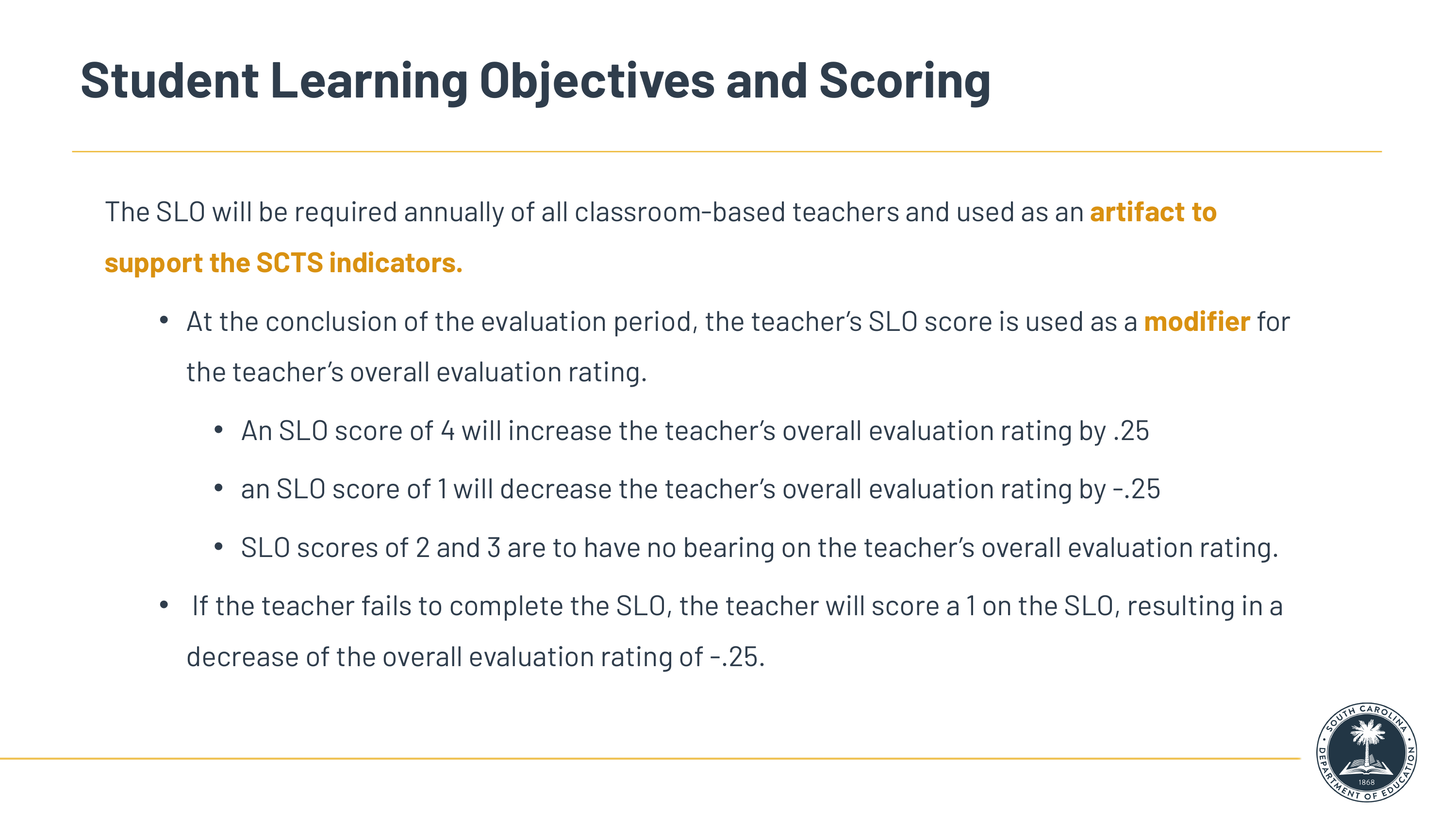

# Student Learning Objectives and Scoring
The SLO will be required annually of all classroom-based teachers and used as an artifact to support the SCTS indicators.
At the conclusion of the evaluation period, the teacher’s SLO score is used as a modifier for the teacher’s overall evaluation rating.
An SLO score of 4 will increase the teacher’s overall evaluation rating by .25
an SLO score of 1 will decrease the teacher’s overall evaluation rating by -.25
SLO scores of 2 and 3 are to have no bearing on the teacher’s overall evaluation rating.
 If the teacher fails to complete the SLO, the teacher will score a 1 on the SLO, resulting in a decrease of the overall evaluation rating of -.25.